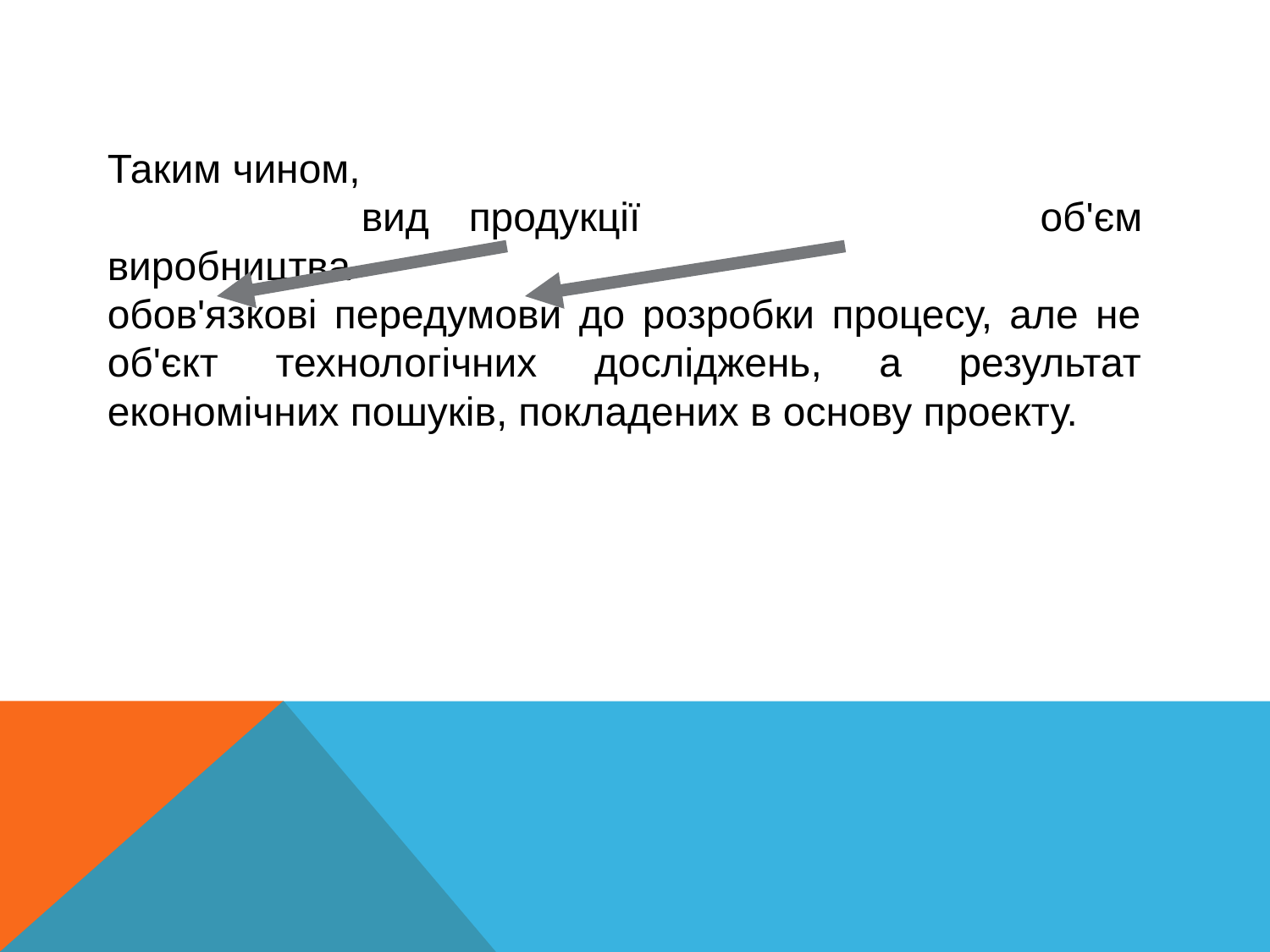

Таким чином,
		вид продукції 	    	об'єм виробництва
обов'язкові передумови до розробки процесу, але не об'єкт технологічних досліджень, а результат економічних пошуків, покладених в основу проекту.